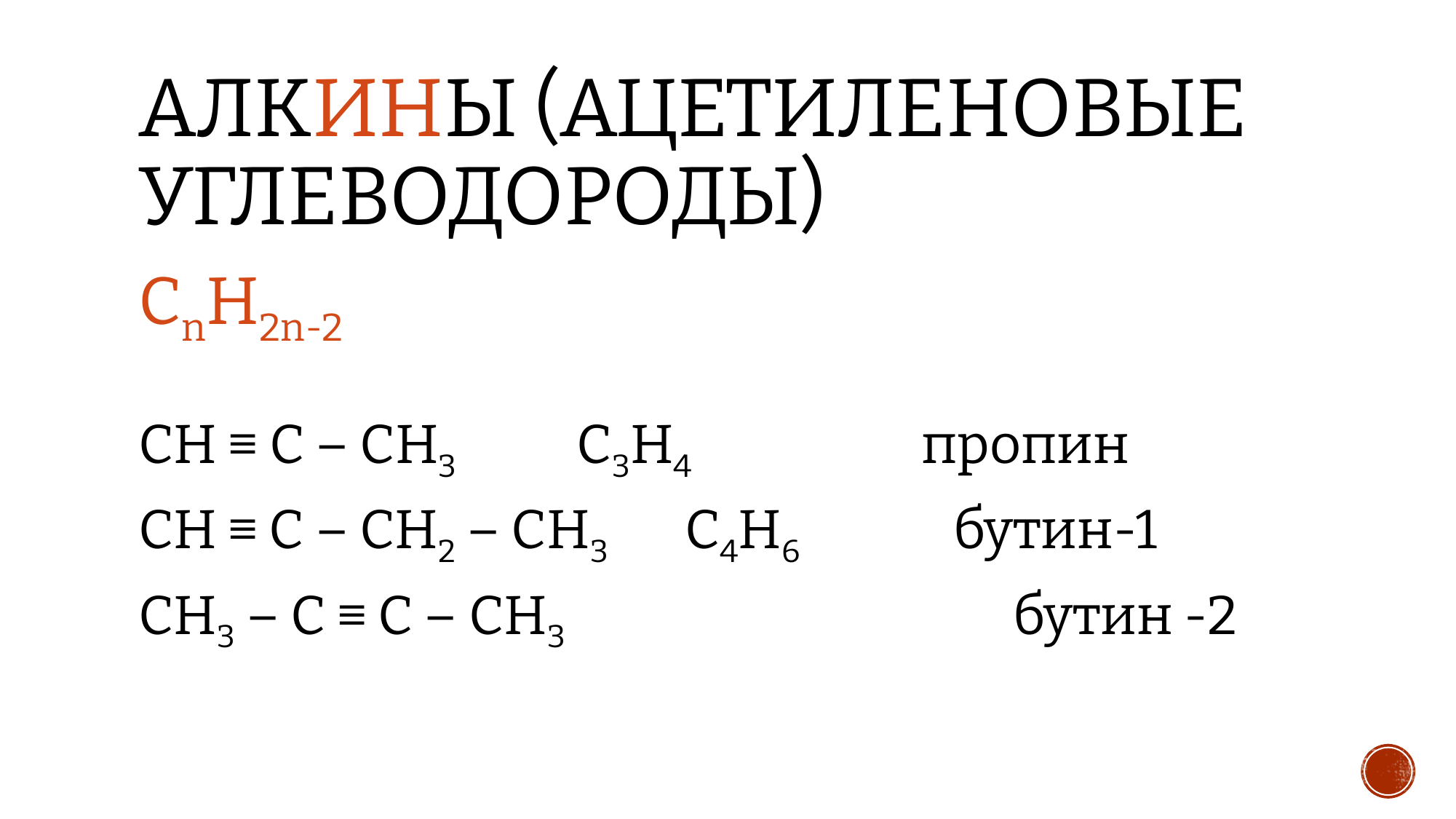

# Алкины (ацетиленовые углеводороды)
CnH2n-2

CH ≡ C – CH3           C3H4                     пропин
CH ≡ C – CH2 – CH3       C4H6              бутин-1
СН3 – С ≡ С – СН3                                         бутин -2